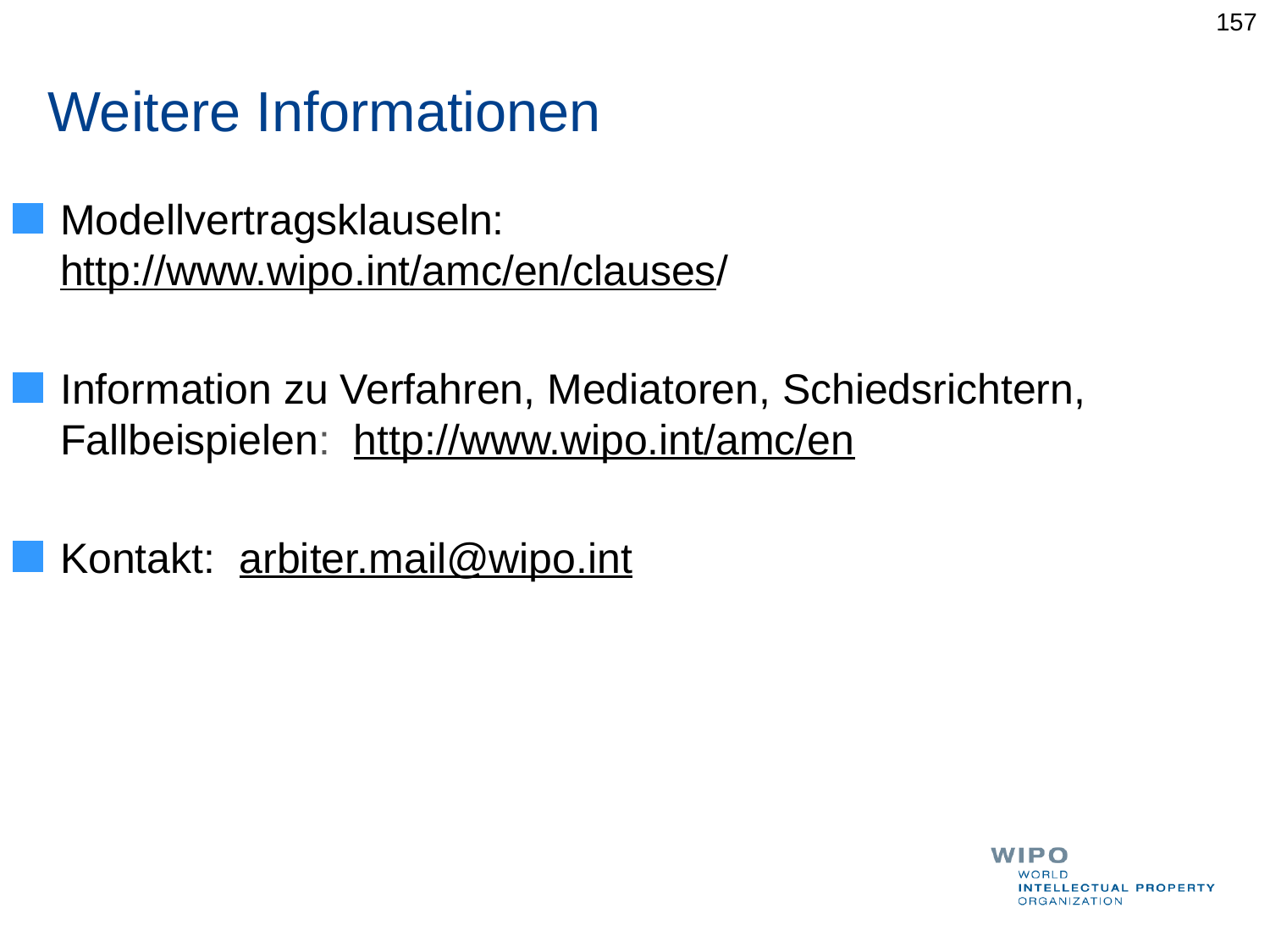

157
# Weitere Informationen

Modellvertragsklauseln:  http://www.wipo.int/amc/en/clauses/

Information zu Verfahren, Mediatoren, Schiedsrichtern, Fallbeispielen:  http://www.wipo.int/amc/en

Kontakt:  arbiter.mail@wipo.int